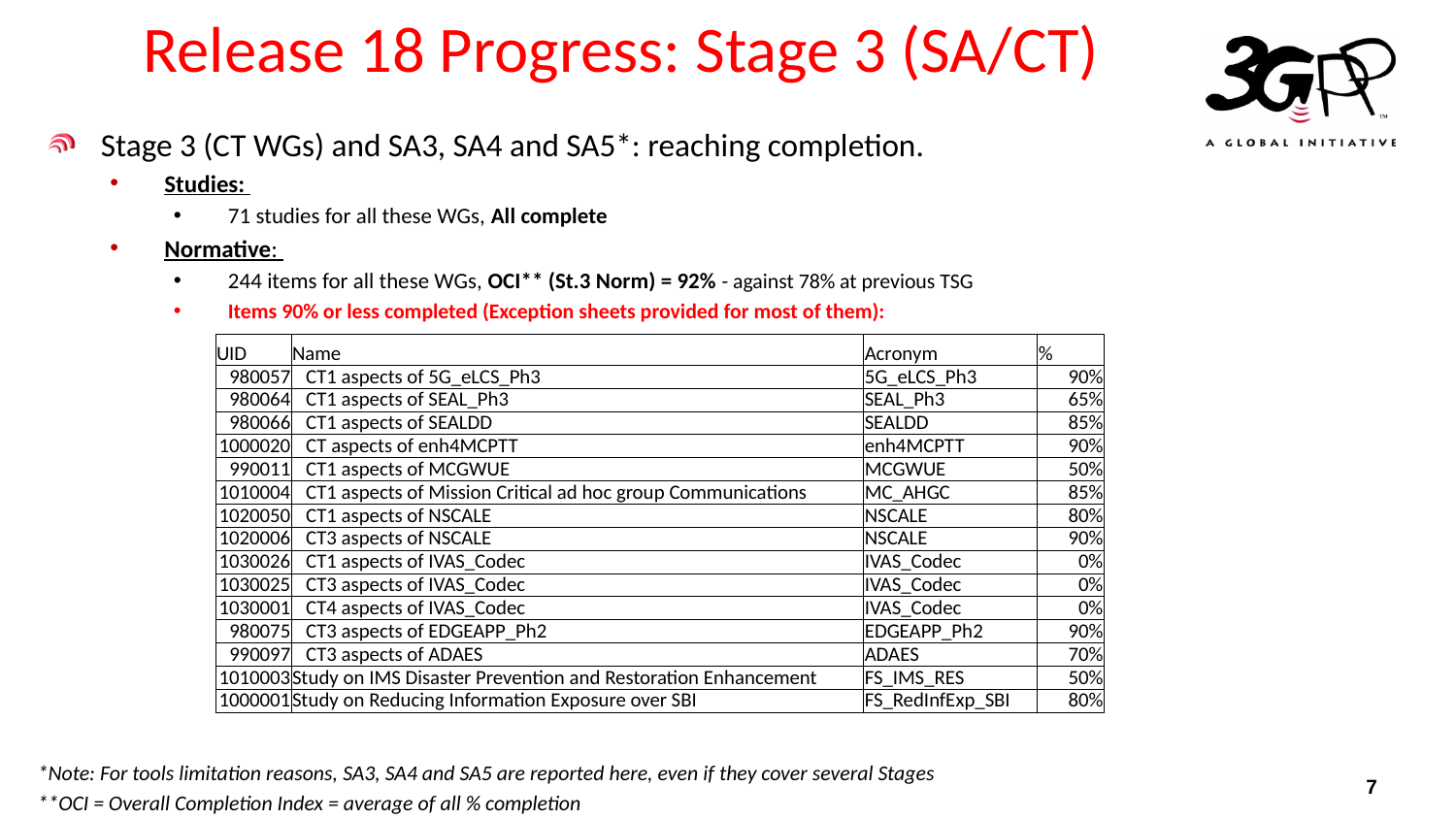

# Release 18 Progress: Stage 3 (SA/CT)
Stage 3 (CT WGs) and SA3, SA4 and SA5*: reaching completion.
Studies:
71 studies for all these WGs, All complete
Normative:
244 items for all these WGs, OCI** (St.3 Norm) = 92% - against 78% at previous TSG
Items 90% or less completed (Exception sheets provided for most of them):

| UID | Name | Acronym | % |
| --- | --- | --- | --- |
| 980057 | CT1 aspects of 5G\_eLCS\_Ph3 | 5G\_eLCS\_Ph3 | 90% |
| 980064 | CT1 aspects of SEAL\_Ph3 | SEAL\_Ph3 | 65% |
| 980066 | CT1 aspects of SEALDD | SEALDD | 85% |
| 1000020 | CT aspects of enh4MCPTT | enh4MCPTT | 90% |
| 990011 | CT1 aspects of MCGWUE | MCGWUE | 50% |
| 1010004 | CT1 aspects of Mission Critical ad hoc group Communications | MC\_AHGC | 85% |
| 1020050 | CT1 aspects of NSCALE | NSCALE | 80% |
| 1020006 | CT3 aspects of NSCALE | NSCALE | 90% |
| 1030026 | CT1 aspects of IVAS\_Codec | IVAS\_Codec | 0% |
| 1030025 | CT3 aspects of IVAS\_Codec | IVAS\_Codec | 0% |
| 1030001 | CT4 aspects of IVAS\_Codec | IVAS\_Codec | 0% |
| 980075 | CT3 aspects of EDGEAPP\_Ph2 | EDGEAPP\_Ph2 | 90% |
| 990097 | CT3 aspects of ADAES | ADAES | 70% |
| 1010003 | Study on IMS Disaster Prevention and Restoration Enhancement | FS\_IMS\_RES | 50% |
| 1000001 | Study on Reducing Information Exposure over SBI | FS\_RedInfExp\_SBI | 80% |
*Note: For tools limitation reasons, SA3, SA4 and SA5 are reported here, even if they cover several Stages
**OCI = Overall Completion Index = average of all % completion